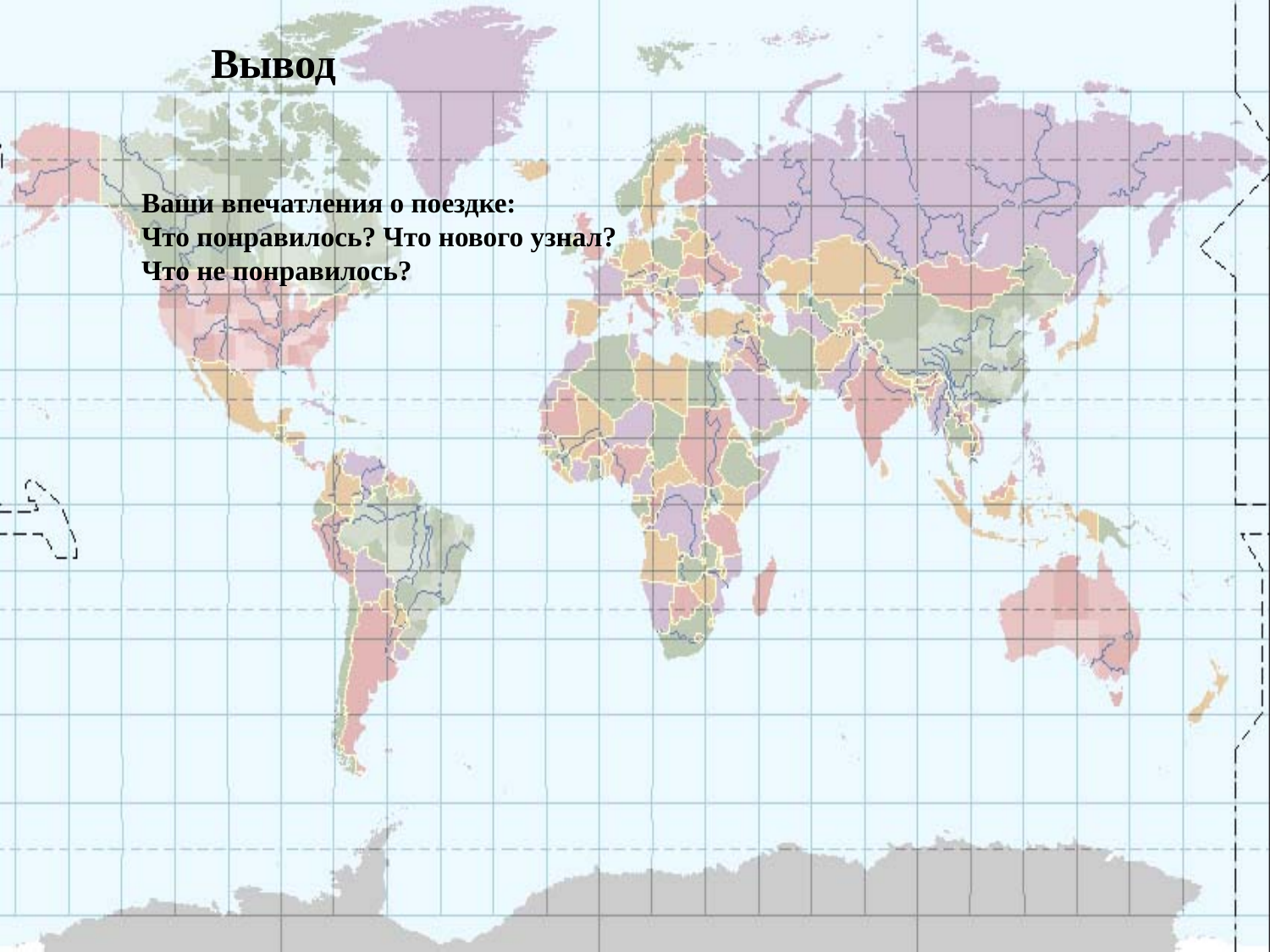

Вывод
Ваши впечатления о поездке:
Что понравилось? Что нового узнал?
Что не понравилось?